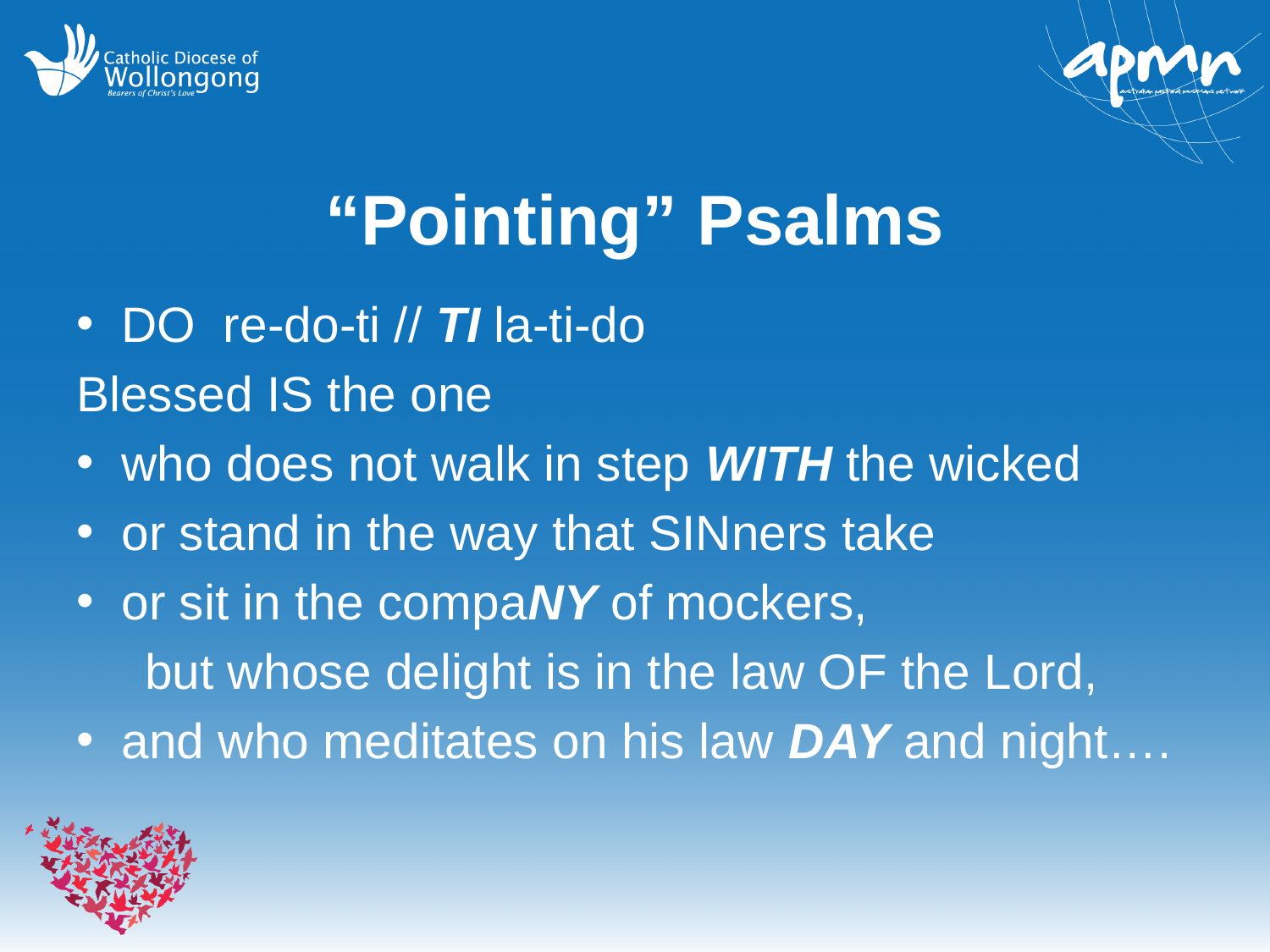

# “Pointing” Psalms
DO  re-do-ti // TI la-ti-do
Blessed IS the one
who does not walk in step WITH the wicked
or stand in the way that SINners take
or sit in the compaNY of mockers,
     but whose delight is in the law OF the Lord,
and who meditates on his law DAY and night….